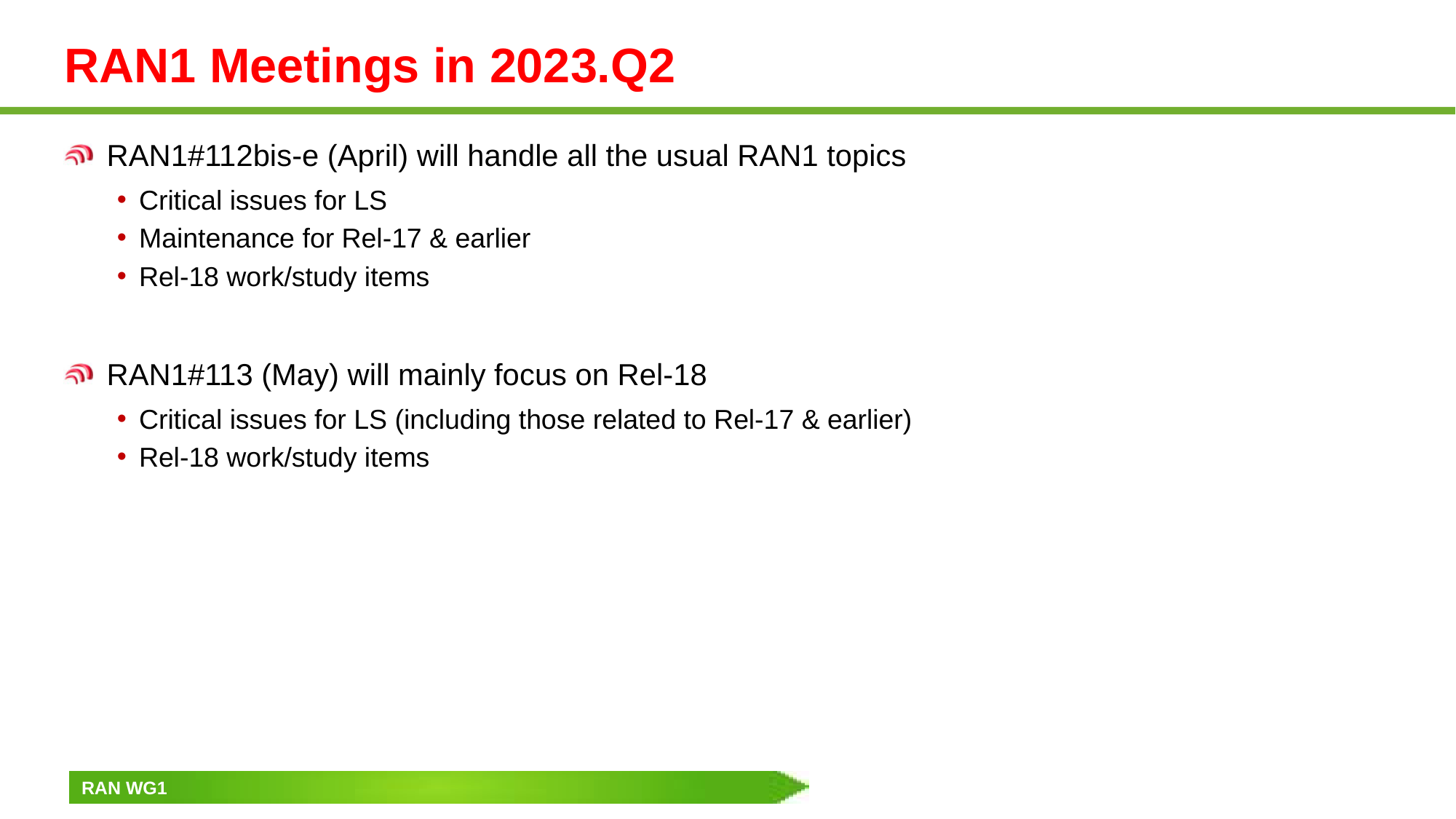

# RAN1 Meetings in 2023.Q2
RAN1#112bis-e (April) will handle all the usual RAN1 topics
Critical issues for LS
Maintenance for Rel-17 & earlier
Rel-18 work/study items

RAN1#113 (May) will mainly focus on Rel-18
Critical issues for LS (including those related to Rel-17 & earlier)
Rel-18 work/study items